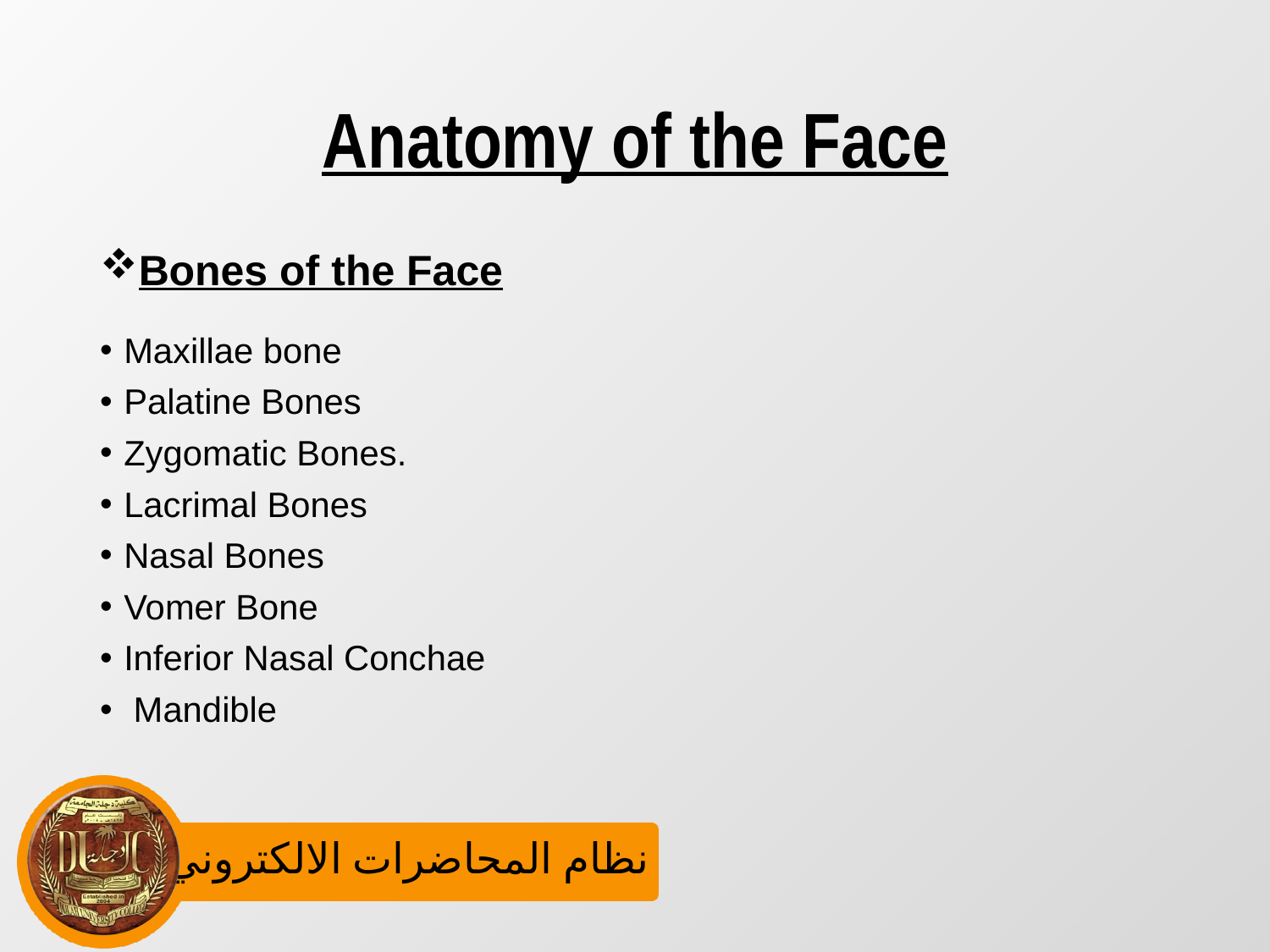

# Anatomy of the Face
Bones of the Face
Maxillae bone
Palatine Bones
Zygomatic Bones.
Lacrimal Bones
Nasal Bones
Vomer Bone
Inferior Nasal Conchae
 Mandible